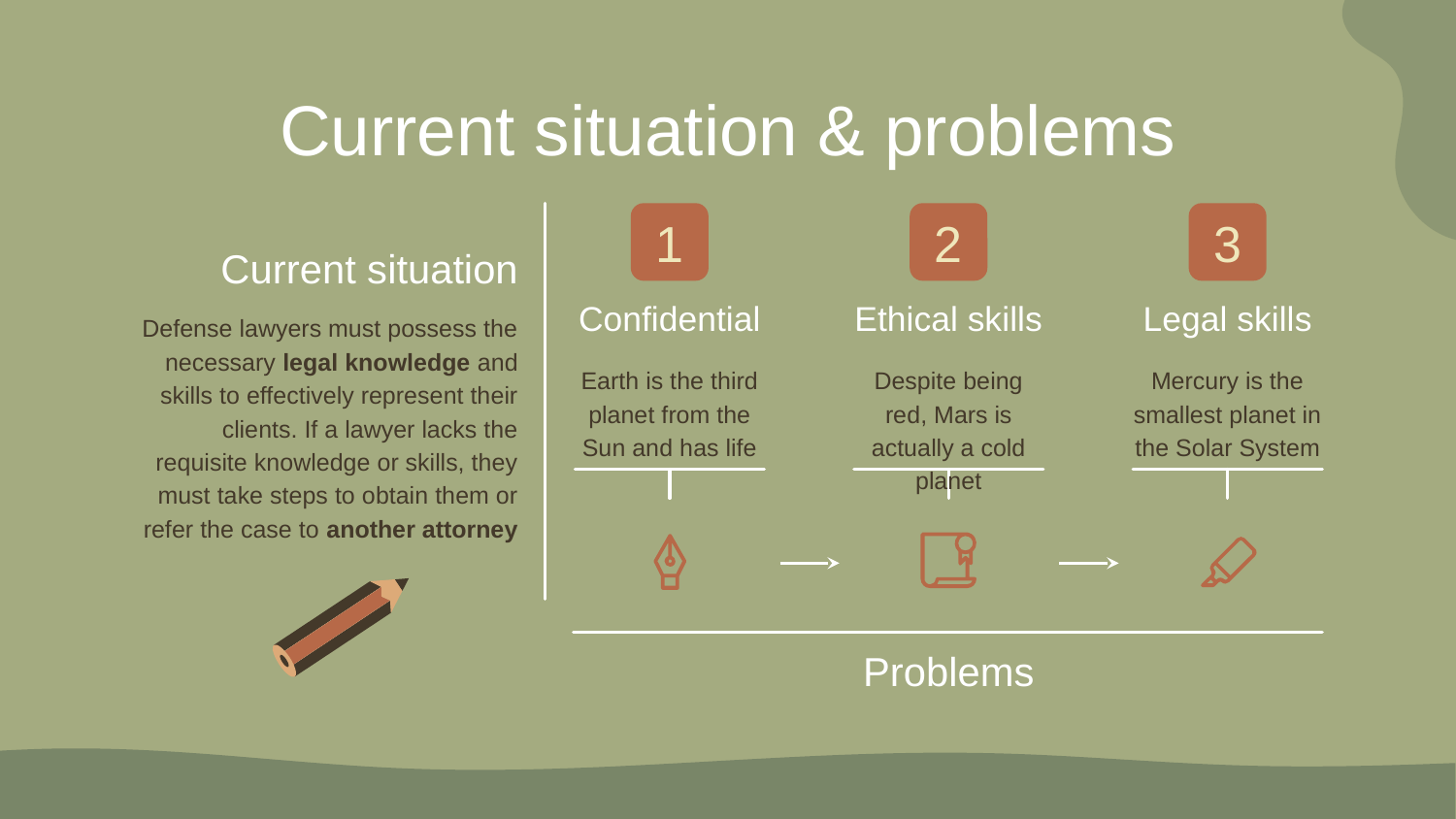

# Current situation & problems
1
2
3
Current situation
Confidential
Ethical skills
Legal skills
Defense lawyers must possess the necessary legal knowledge and skills to effectively represent their clients. If a lawyer lacks the requisite knowledge or skills, they must take steps to obtain them or refer the case to another attorney

Earth is the third planet from the Sun and has life
Despite being red, Mars is actually a cold planet
Mercury is the smallest planet in the Solar System

Problems